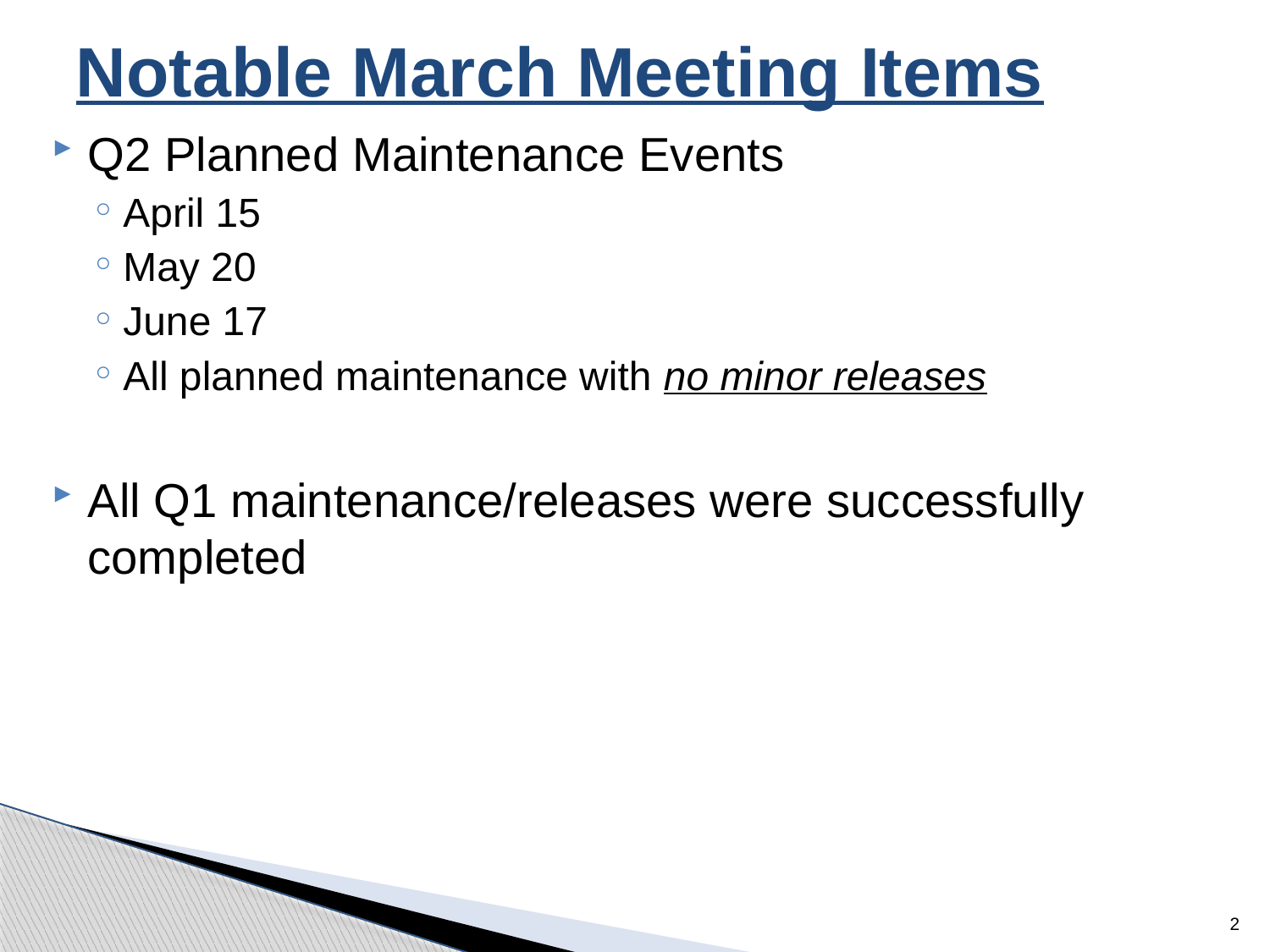

# Notable March Meeting Items
Q2 Planned Maintenance Events
April 15
May 20
June 17
All planned maintenance with no minor releases

All Q1 maintenance/releases were successfully completed

2